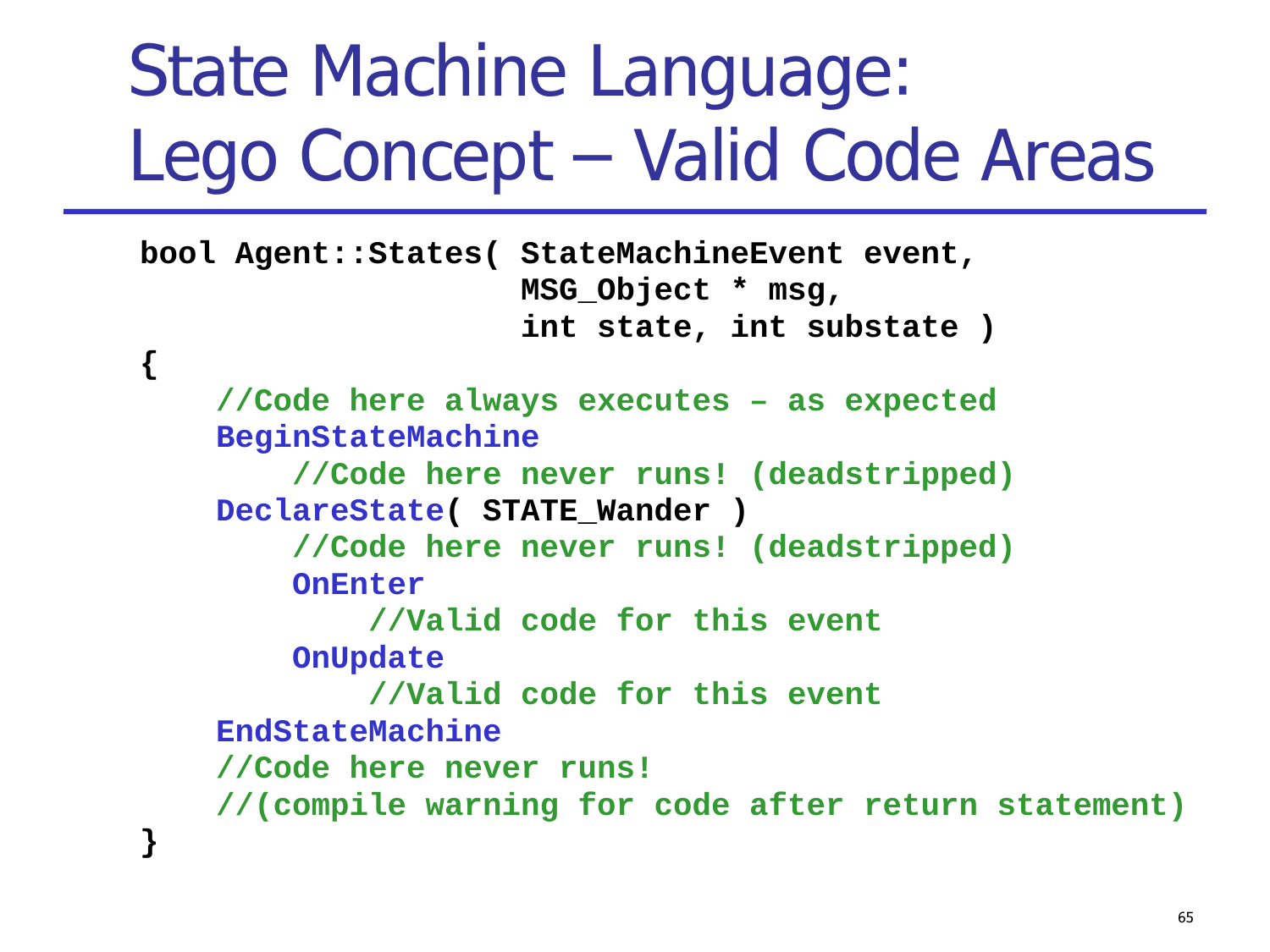

# State Machine Language: Lego Concept – Valid Code Areas
bool Agent::States( StateMachineEvent event,
                    MSG_Object * msg,
                    int state, int substate )
{
    //Code here always executes – as expected
    BeginStateMachine
        //Code here never runs! (deadstripped)
    DeclareState( STATE_Wander )
        //Code here never runs! (deadstripped)
        OnEnter
            //Valid code for this event
        OnUpdate
            //Valid code for this event
    EndStateMachine
    //Code here never runs!
    //(compile warning for code after return statement)
}
65